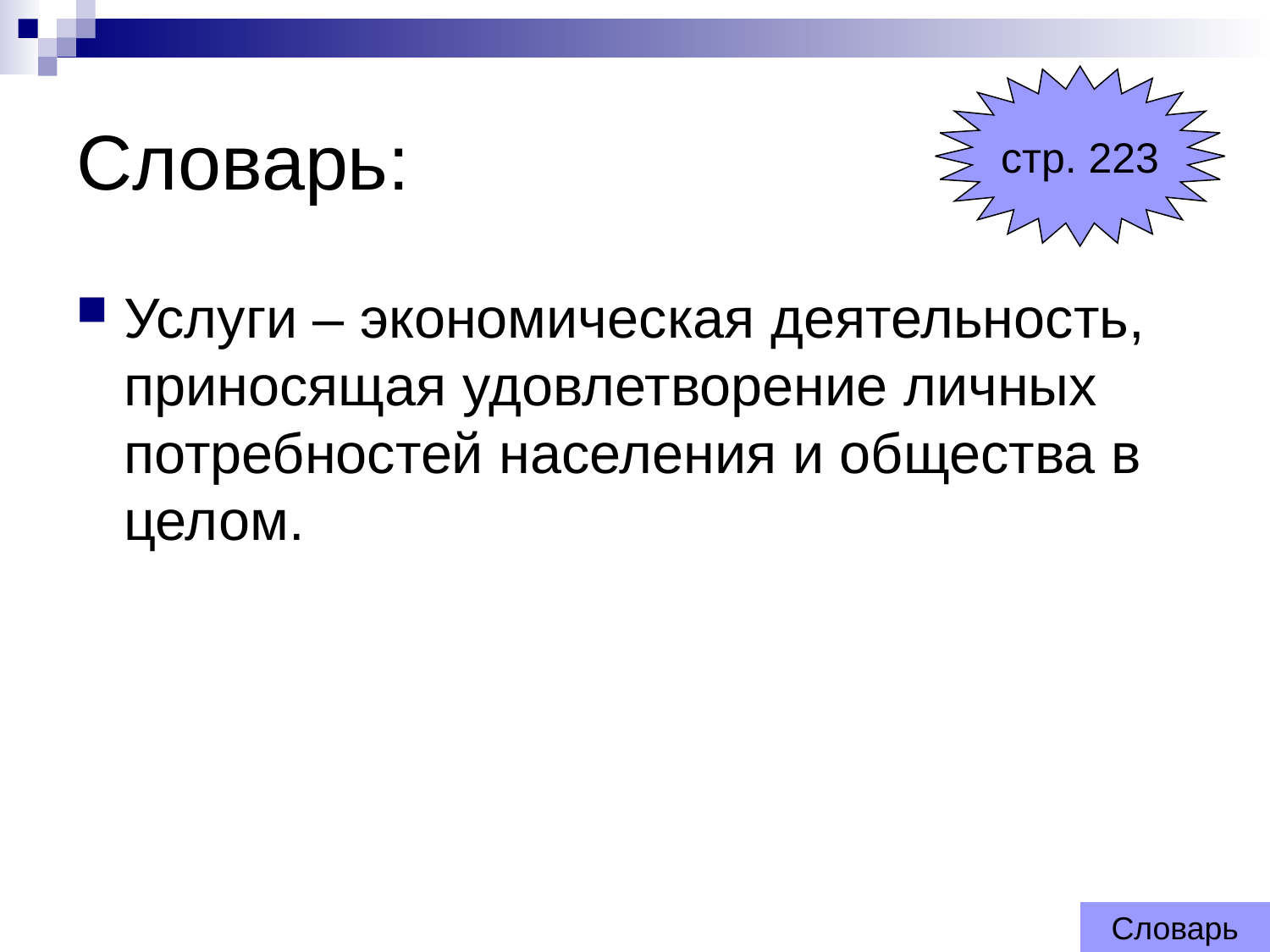

# Словарь:
стр. 223
Услуги – экономическая деятельность, приносящая удовлетворение личных потребностей населения и общества в целом.
Словарь